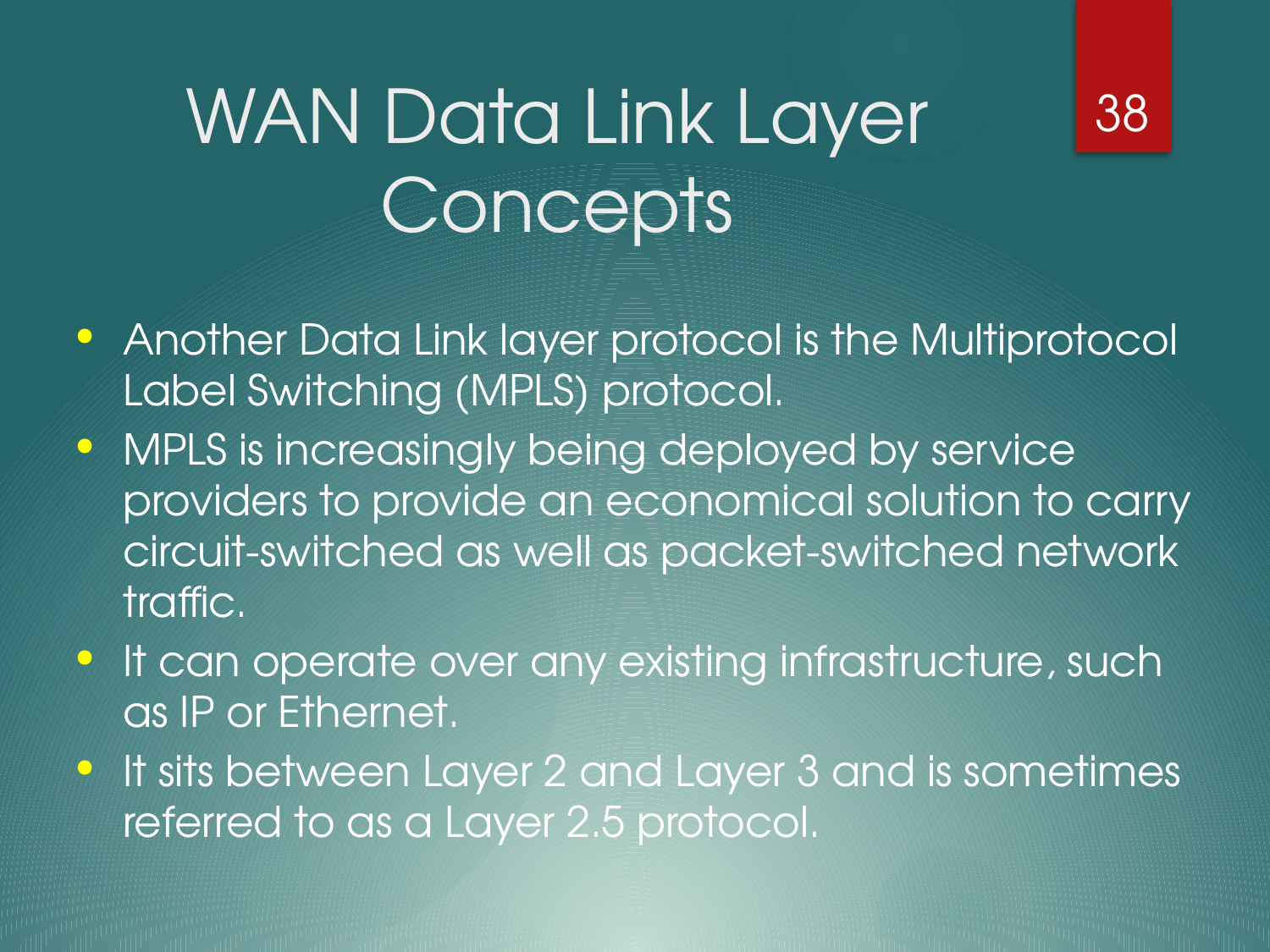

38
# WAN Data Link Layer Concepts
Another Data Link layer protocol is the Multiprotocol Label Switching (MPLS) protocol.
MPLS is increasingly being deployed by service providers to provide an economical solution to carry circuit-switched as well as packet-switched network traffic.
It can operate over any existing infrastructure, such as IP or Ethernet.
It sits between Layer 2 and Layer 3 and is sometimes referred to as a Layer 2.5 protocol.